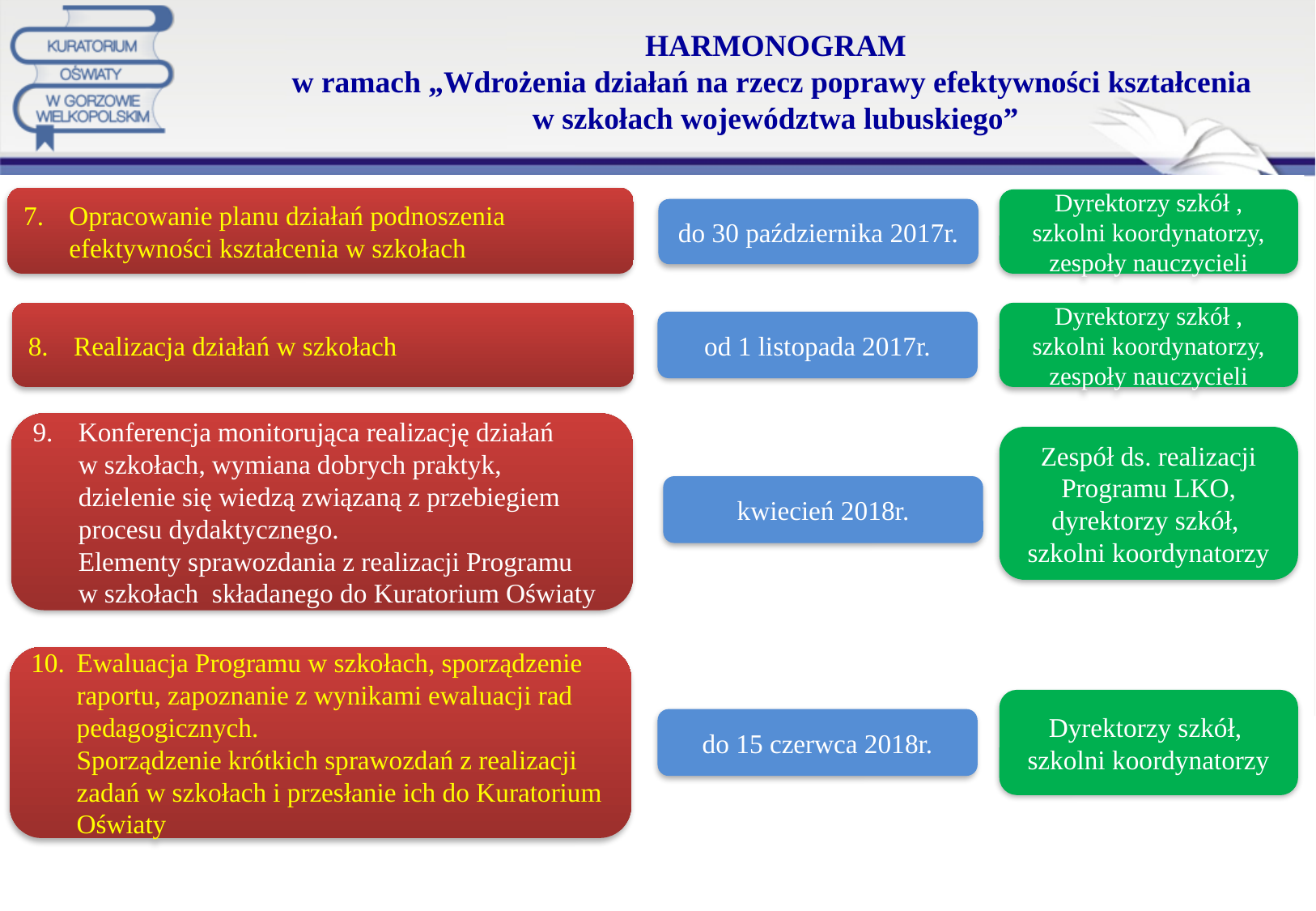

# HARMONOGRAM w ramach „Wdrożenia działań na rzecz poprawy efektywności kształcenia w szkołach województwa lubuskiego”

Opracowanie planu działań podnoszenia efektywności kształcenia w szkołach
Dyrektorzy szkół , szkolni koordynatorzy, zespoły nauczycieli
do 30 października 2017r.
Realizacja działań w szkołach
Dyrektorzy szkół , szkolni koordynatorzy, zespoły nauczycieli
od 1 listopada 2017r.
Konferencja monitorująca realizację działań
w szkołach, wymiana dobrych praktyk,
dzielenie się wiedzą związaną z przebiegiem procesu dydaktycznego.
Elementy sprawozdania z realizacji Programu
w szkołach  składanego do Kuratorium Oświaty
Zespół ds. realizacji Programu LKO, dyrektorzy szkół,  szkolni koordynatorzy
kwiecień 2018r.
Ewaluacja Programu w szkołach, sporządzenie raportu, zapoznanie z wynikami ewaluacji rad pedagogicznych.
Sporządzenie krótkich sprawozdań z realizacji zadań w szkołach i przesłanie ich do Kuratorium Oświaty
Dyrektorzy szkół,  szkolni koordynatorzy
do 15 czerwca 2018r.